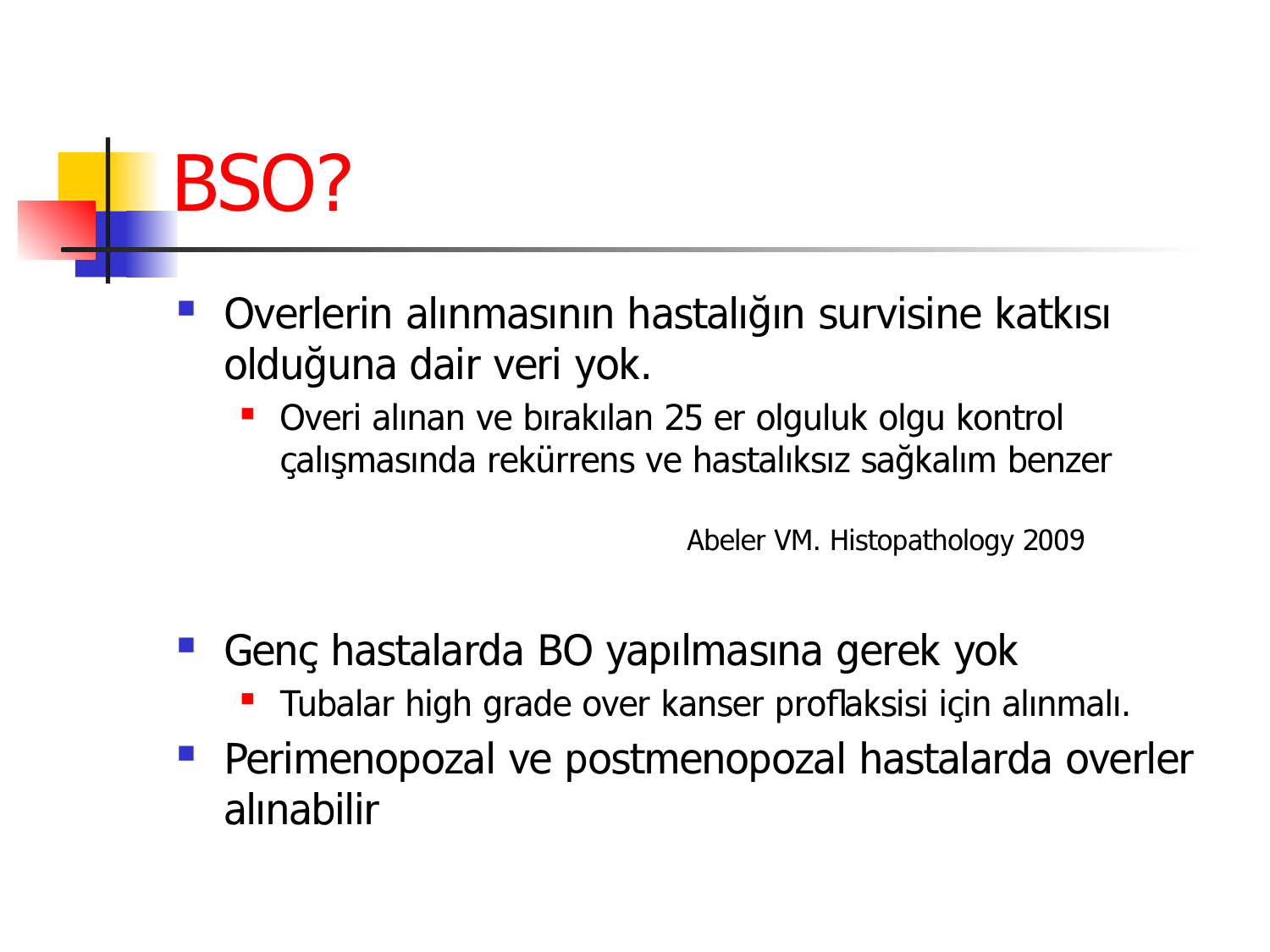

# BSO?
Overlerin alınmasının hastalığın survisine katkısı olduğuna dair veri yok.
Overi alınan ve bırakılan 25 er olguluk olgu kontrol çalışmasında rekürrens ve hastalıksız sağkalım benzer

Genç hastalarda BO yapılmasına gerek yok
Tubalar high grade over kanser proflaksisi için alınmalı.
Perimenopozal ve postmenopozal hastalarda overler alınabilir
Abeler VM. Histopathology 2009